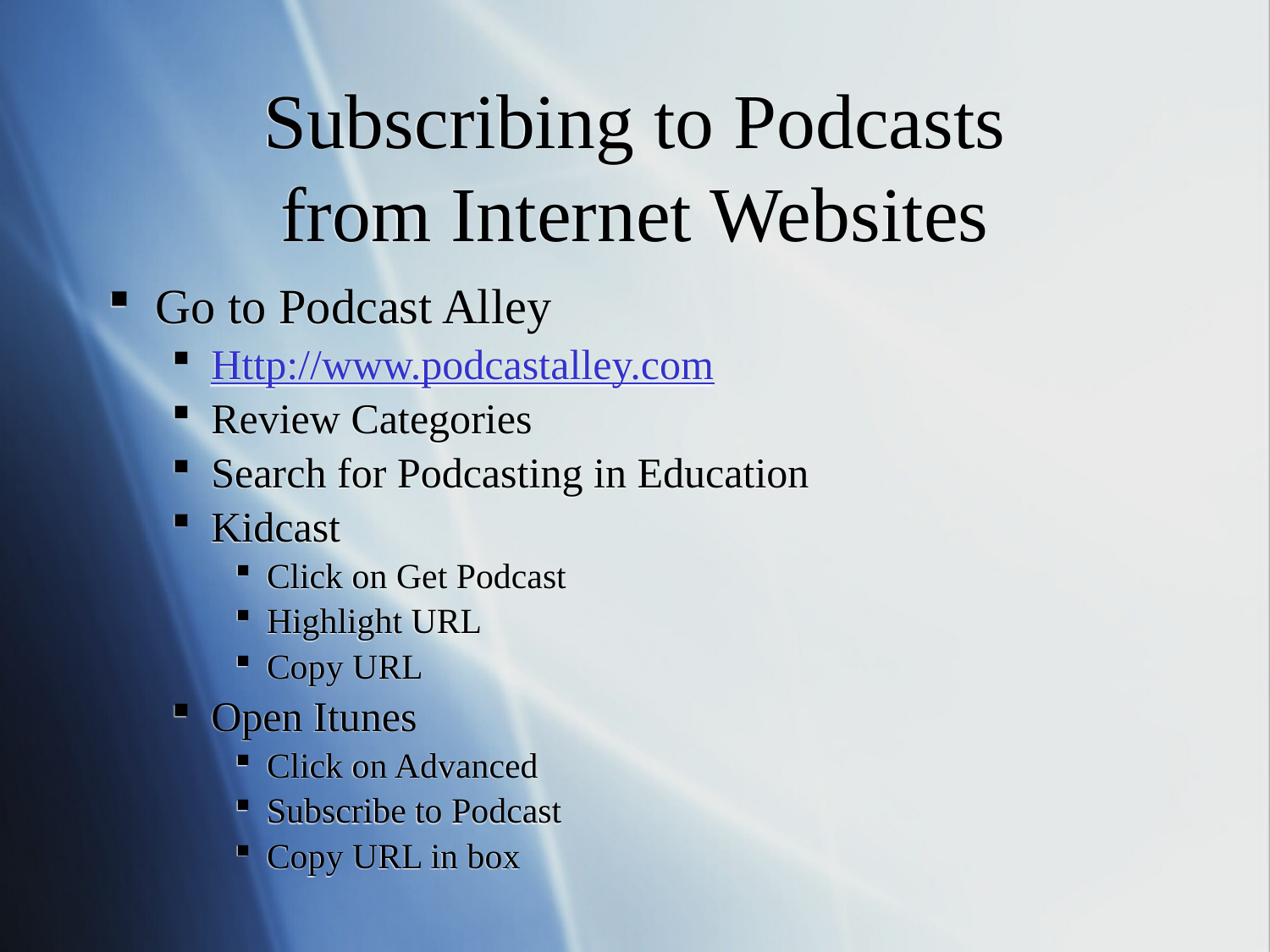

# Subscribing to Podcasts from Internet Websites
Go to Podcast Alley
Http://www.podcastalley.com
Review Categories
Search for Podcasting in Education
Kidcast
Click on Get Podcast
Highlight URL
Copy URL
Open Itunes
Click on Advanced
Subscribe to Podcast
Copy URL in box